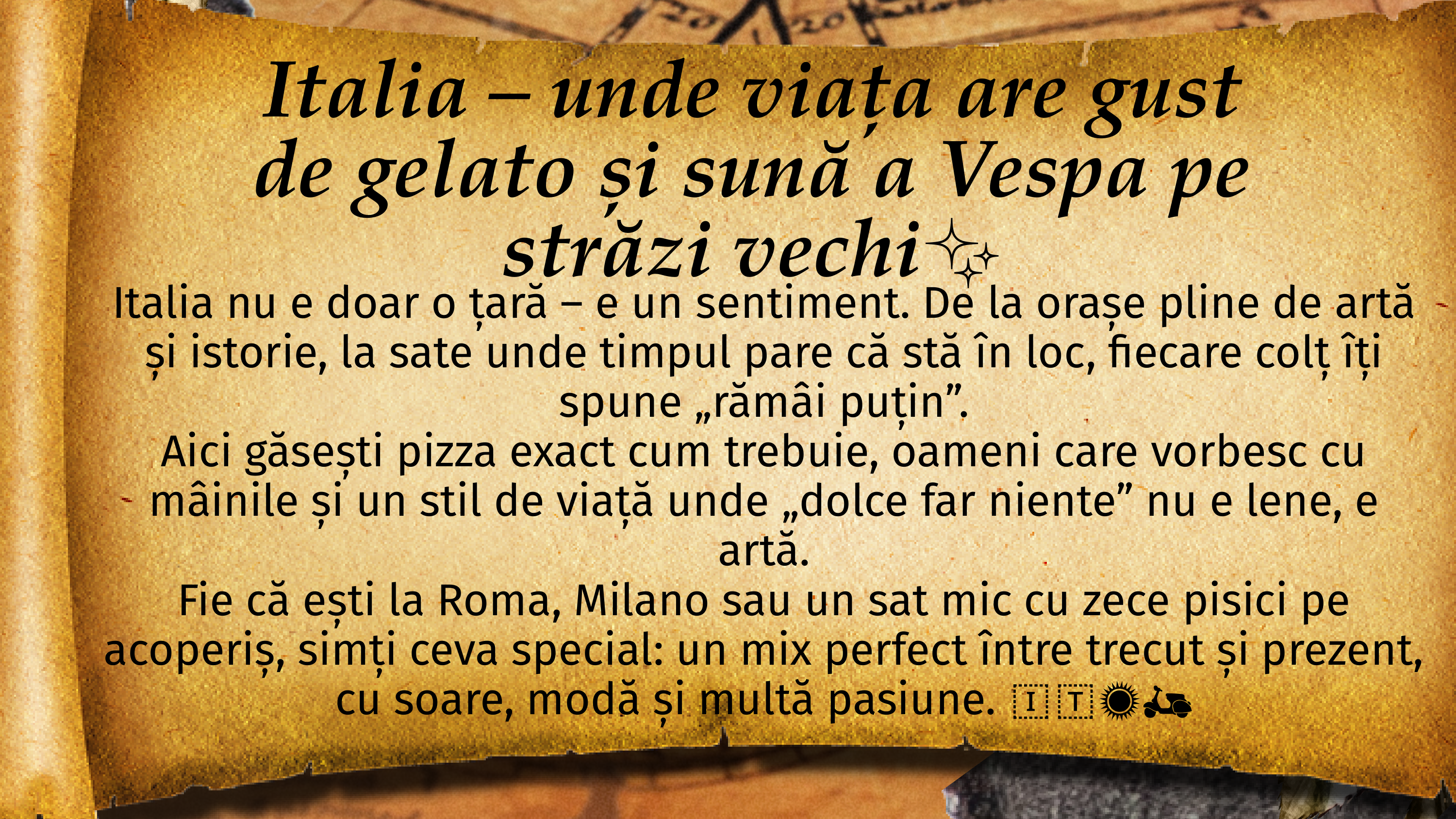

Italia – unde viața are gust de gelato și sună a Vespa pe străzi vechi✨
Italia nu e doar o țară – e un sentiment. De la orașe pline de artă și istorie, la sate unde timpul pare că stă în loc, fiecare colț îți spune „rămâi puțin”.
Aici găsești pizza exact cum trebuie, oameni care vorbesc cu mâinile și un stil de viață unde „dolce far niente” nu e lene, e artă.
Fie că ești la Roma, Milano sau un sat mic cu zece pisici pe acoperiș, simți ceva special: un mix perfect între trecut și prezent, cu soare, modă și multă pasiune. 🇮🇹☀️🛵